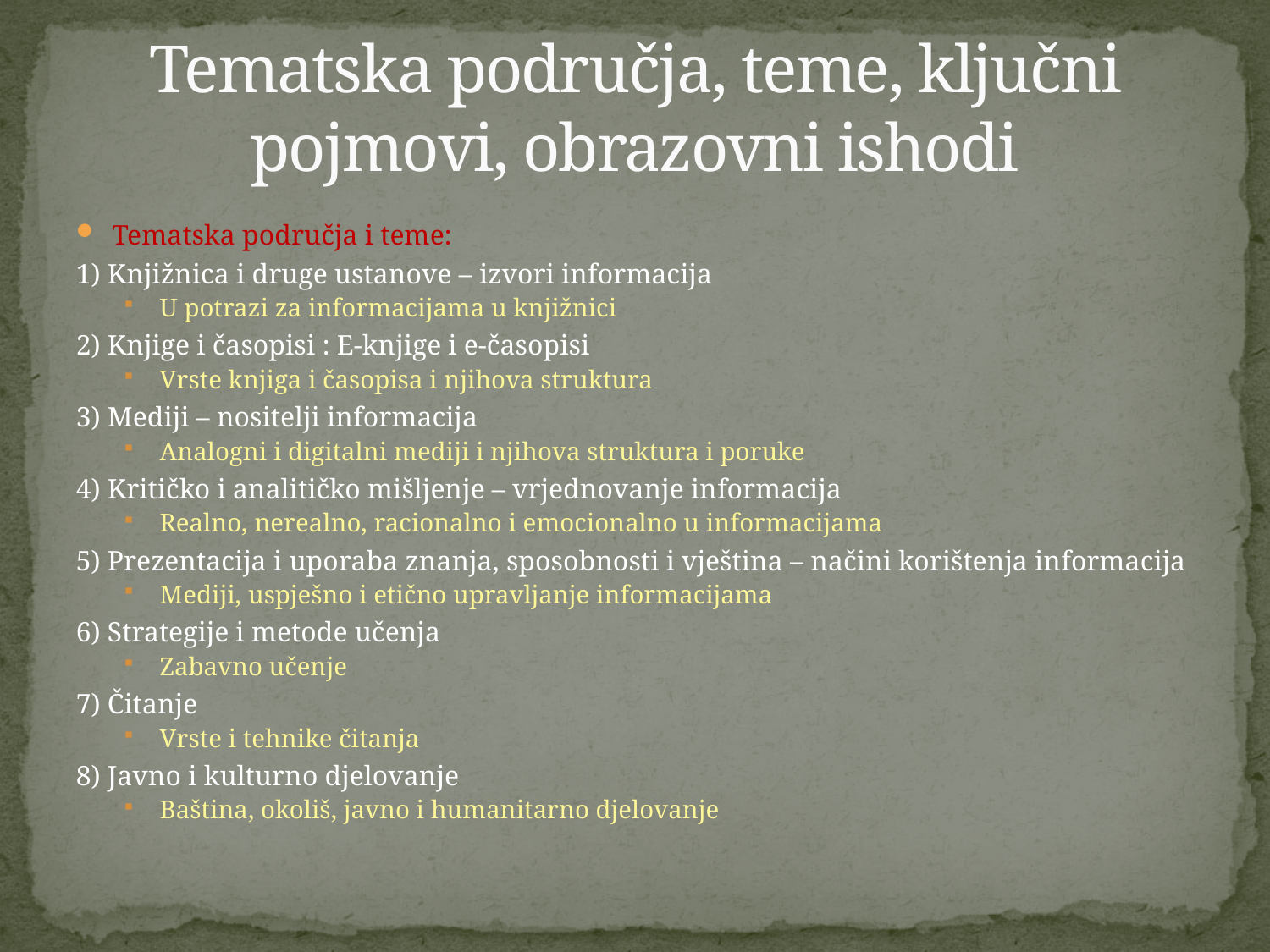

# Tematska područja, teme, ključni pojmovi, obrazovni ishodi
Tematska područja i teme:
1) Knjižnica i druge ustanove – izvori informacija
U potrazi za informacijama u knjižnici
2) Knjige i časopisi : E-knjige i e-časopisi
Vrste knjiga i časopisa i njihova struktura
3) Mediji – nositelji informacija
Analogni i digitalni mediji i njihova struktura i poruke
4) Kritičko i analitičko mišljenje – vrjednovanje informacija
Realno, nerealno, racionalno i emocionalno u informacijama
5) Prezentacija i uporaba znanja, sposobnosti i vještina – načini korištenja informacija
Mediji, uspješno i etično upravljanje informacijama
6) Strategije i metode učenja
Zabavno učenje
7) Čitanje
Vrste i tehnike čitanja
8) Javno i kulturno djelovanje
Baština, okoliš, javno i humanitarno djelovanje